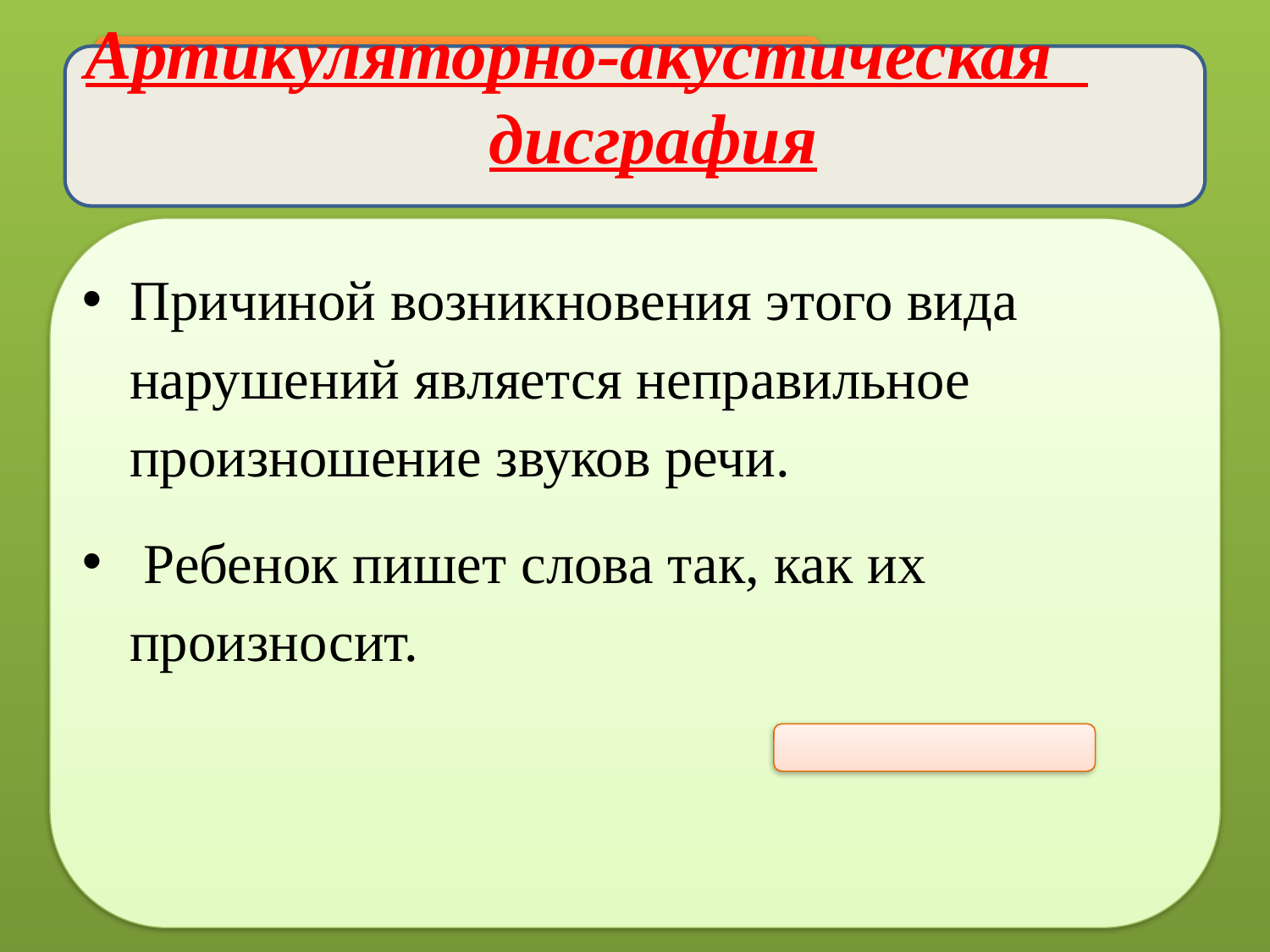

Артикуляторно-акустическая
                       дисграфия

Причиной возникновения этого вида нарушений является неправильное произношение звуков речи.
 Ребенок пишет слова так, как их произносит.